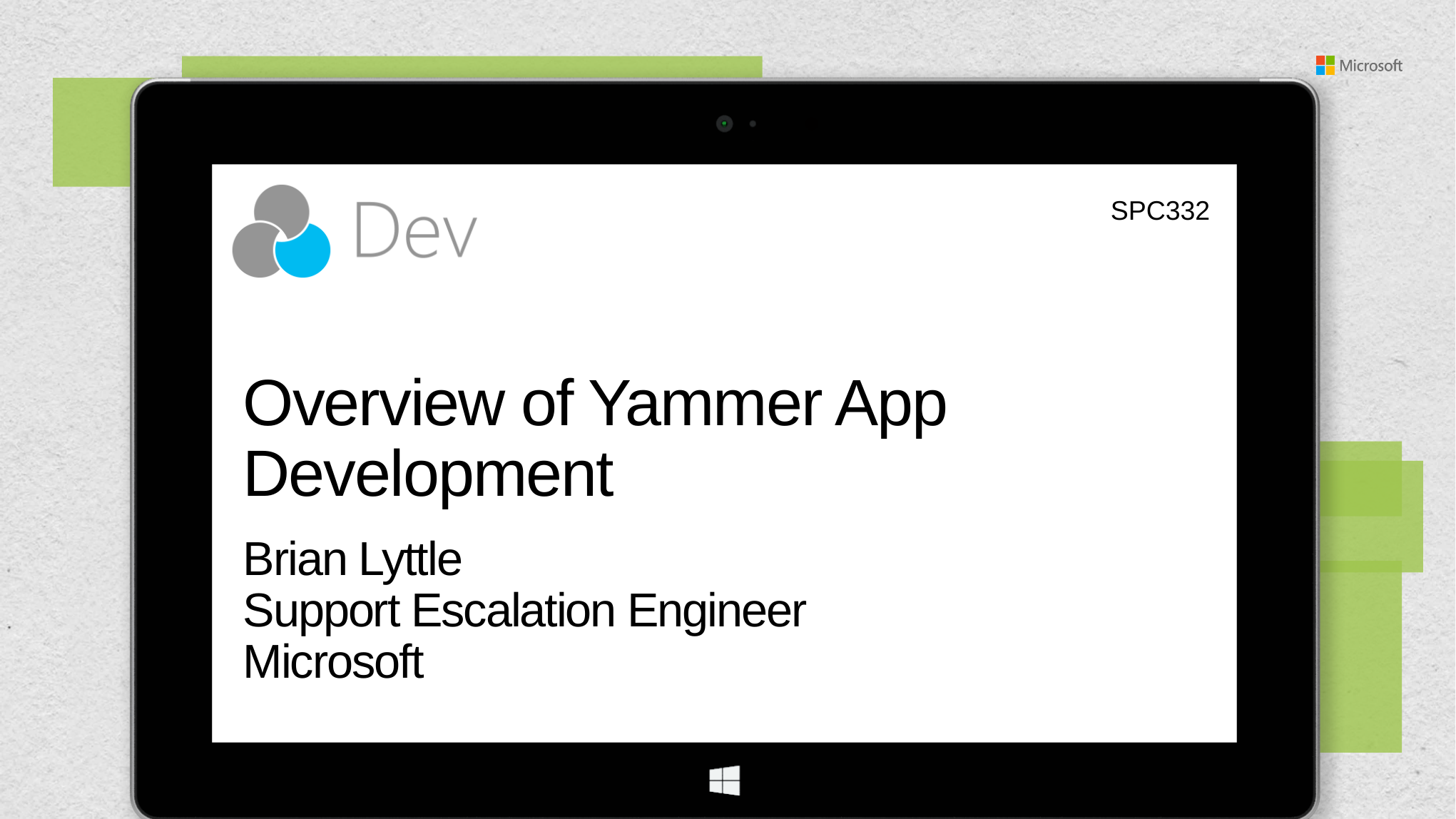

SPC332
# Overview of Yammer App Development
Brian Lyttle
Support Escalation Engineer
Microsoft